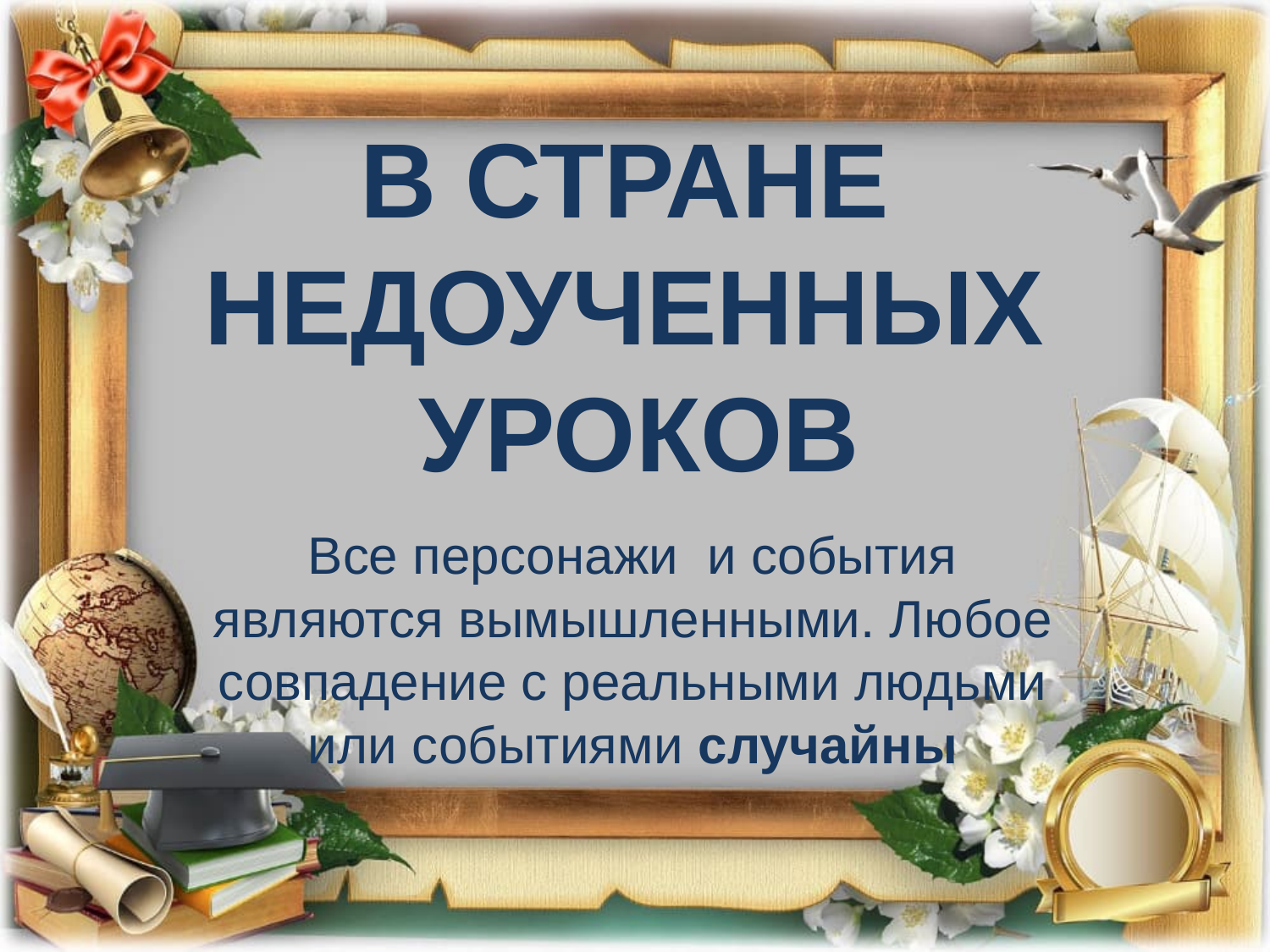

# В СТРАНЕ НЕДОУЧЕННЫХ УРОКОВ
Все персонажи  и события являются вымышленными. Любое совпадение с реальными людьми или событиями случайны